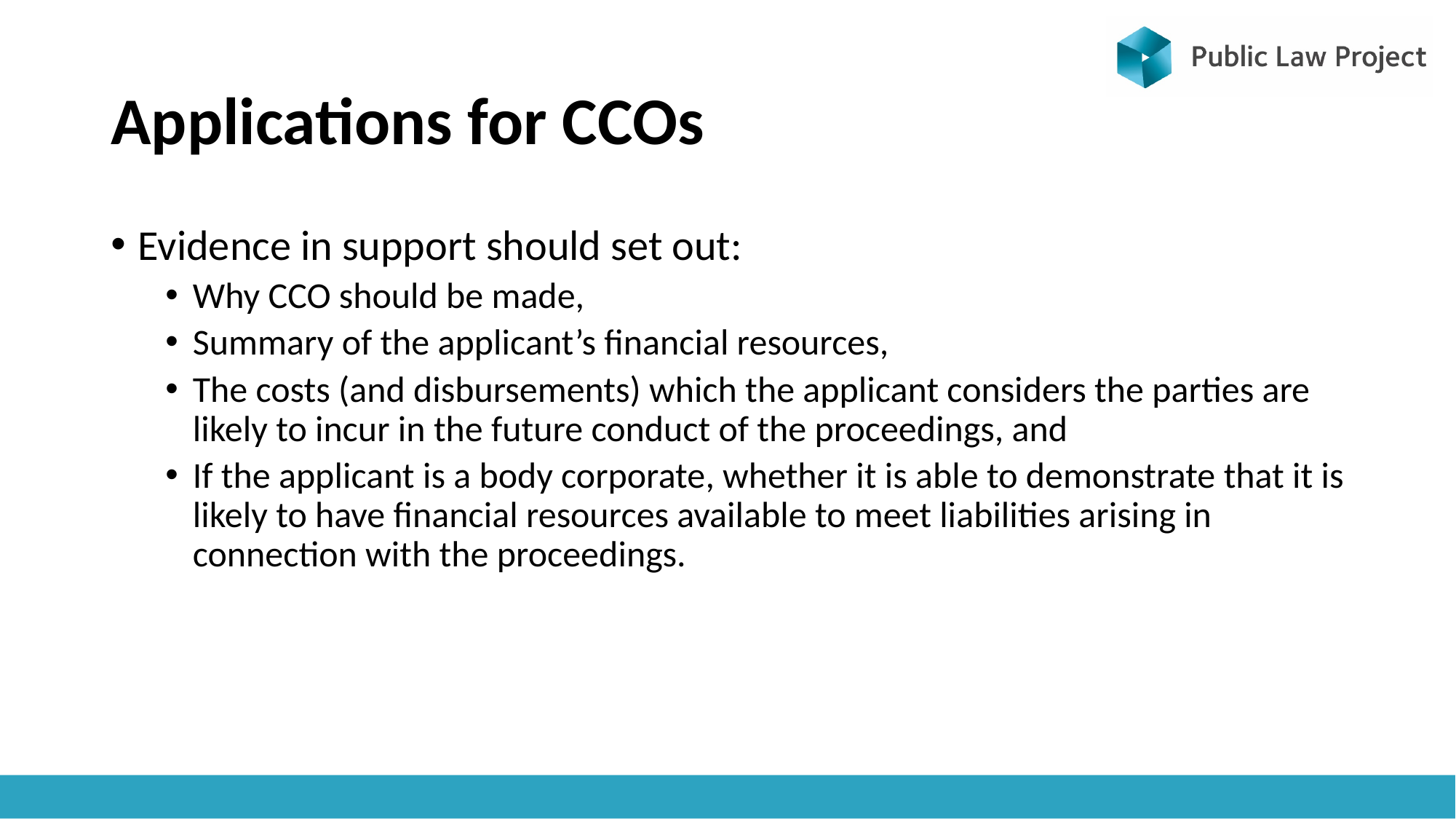

# Applications for CCOs
Evidence in support should set out:
Why CCO should be made,
Summary of the applicant’s financial resources,
The costs (and disbursements) which the applicant considers the parties are likely to incur in the future conduct of the proceedings, and
If the applicant is a body corporate, whether it is able to demonstrate that it is likely to have financial resources available to meet liabilities arising in connection with the proceedings.